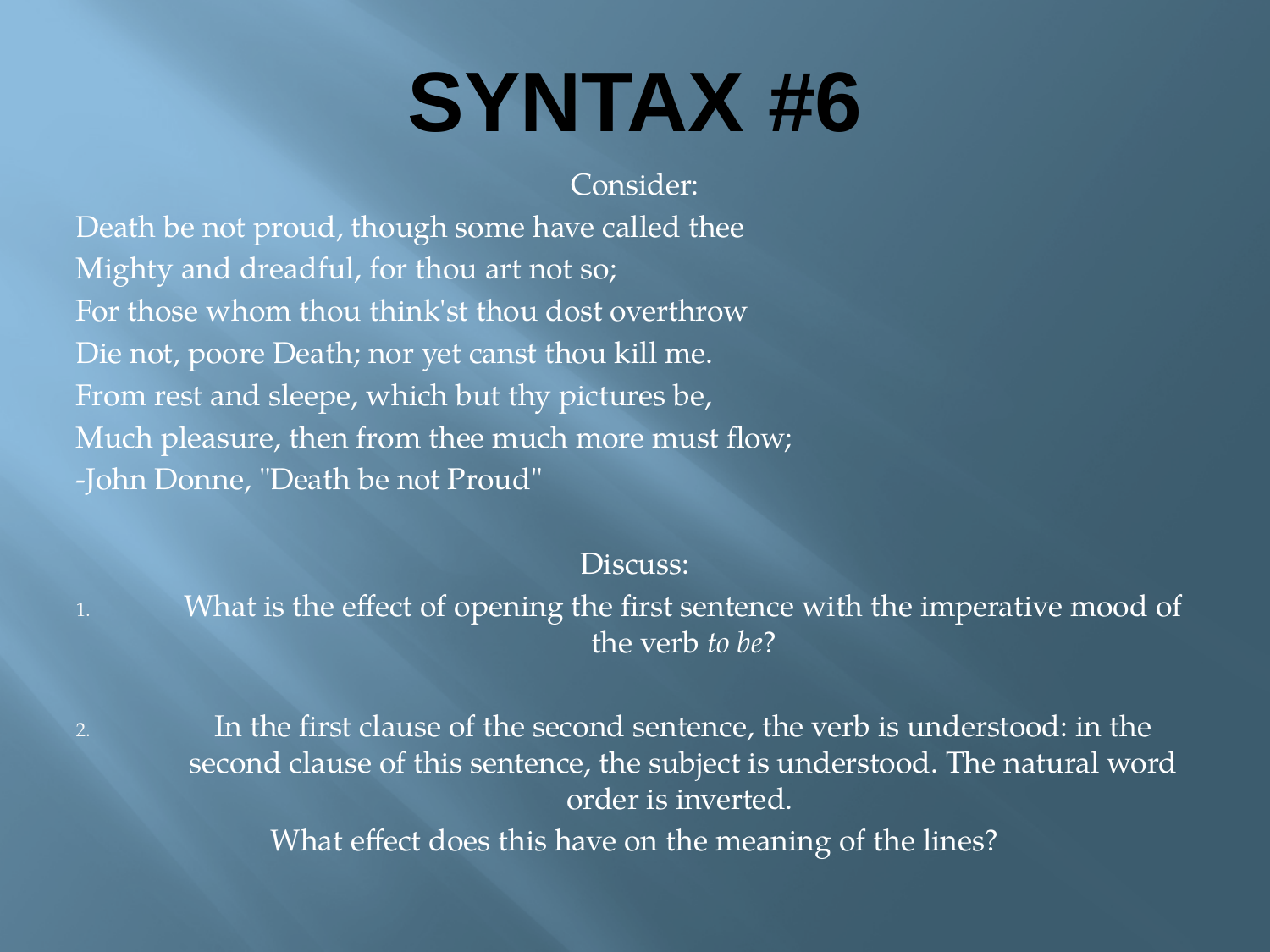

# Syntax #6
Consider:
Death be not proud, though some have called thee
Mighty and dreadful, for thou art not so;
For those whom thou think'st thou dost overthrow
Die not, poore Death; nor yet canst thou kill me.
From rest and sleepe, which but thy pictures be,
Much pleasure, then from thee much more must flow;
-John Donne, "Death be not Proud"

Discuss:
What is the effect of opening the first sentence with the imperative mood of the verb to be?

In the first clause of the second sentence, the verb is understood: in the second clause of this sentence, the subject is understood. The natural word order is inverted.
What effect does this have on the meaning of the lines?